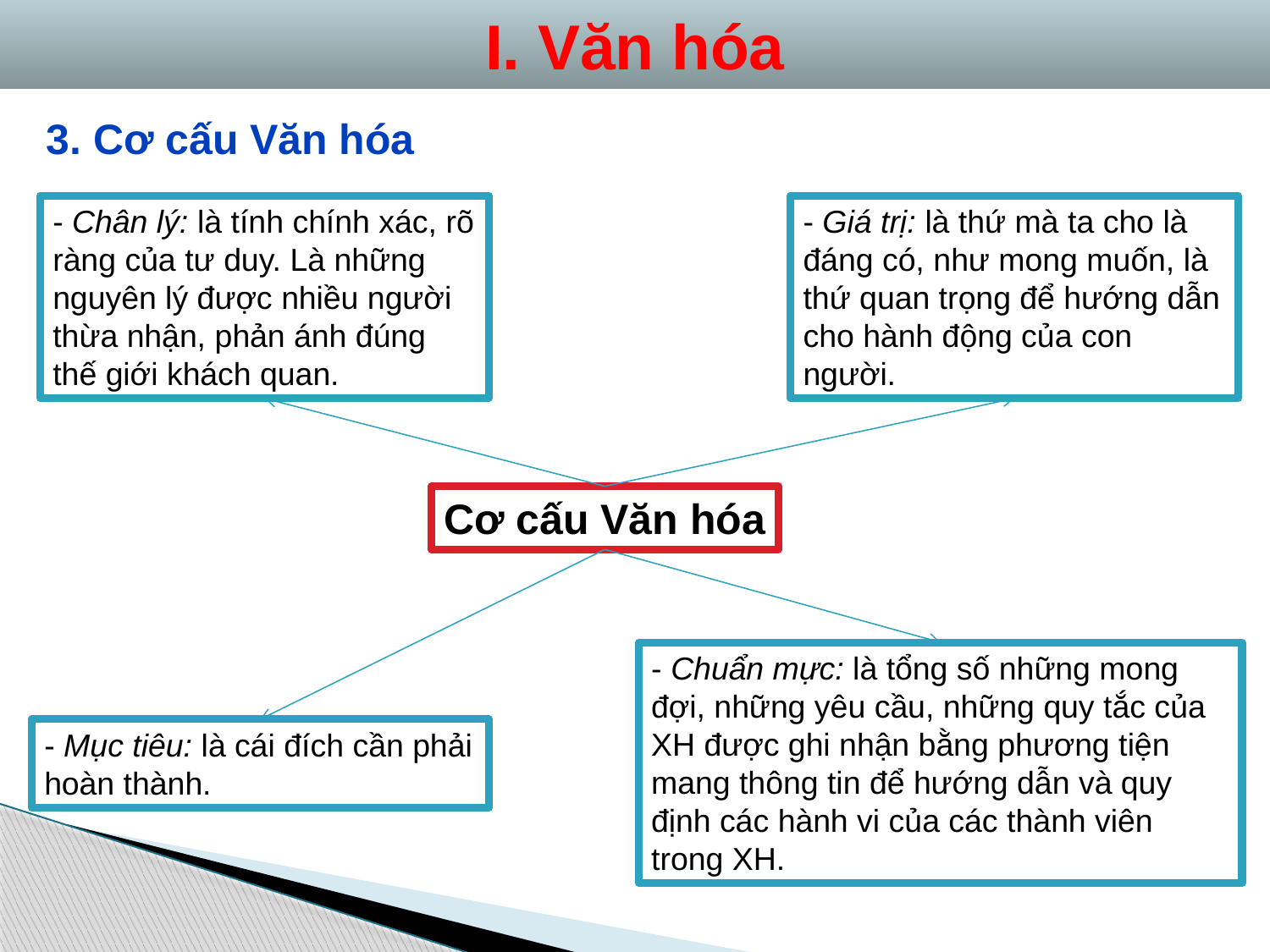

I. Văn hóa
3. Cơ cấu Văn hóa
- Chân lý: là tính chính xác, rõ ràng của tư duy. Là những nguyên lý được nhiều người thừa nhận, phản ánh đúng thế giới khách quan.
- Giá trị: là thứ mà ta cho là đáng có, như mong muốn, là thứ quan trọng để hướng dẫn cho hành động của con người.
Cơ cấu Văn hóa
- Chuẩn mực: là tổng số những mong đợi, những yêu cầu, những quy tắc của XH được ghi nhận bằng phương tiện mang thông tin để hướng dẫn và quy định các hành vi của các thành viên trong XH.
- Mục tiêu: là cái đích cần phải hoàn thành.